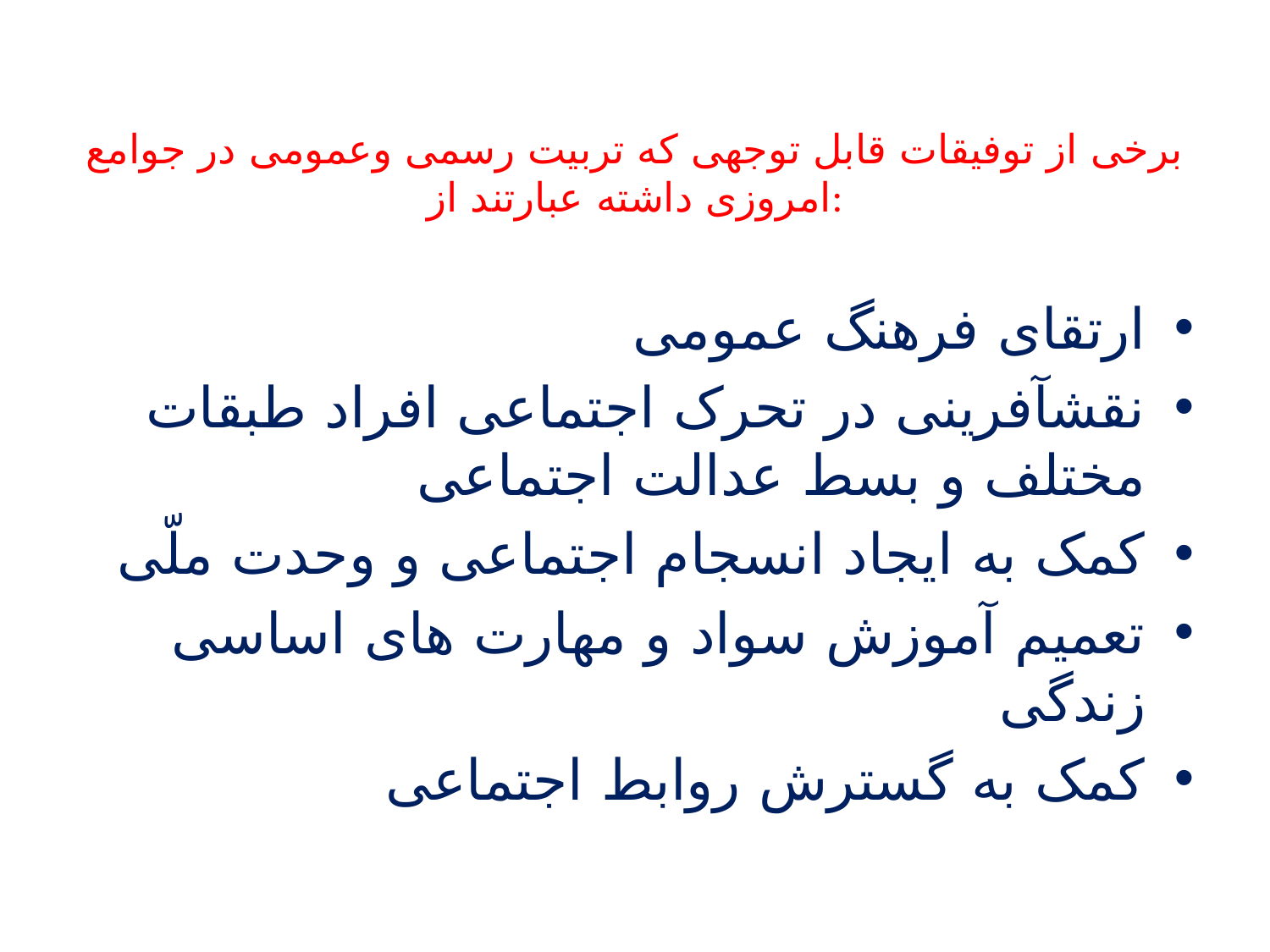

# برخی از توفیقات قابل توجهی که تربیت رسمی وعمومی در جوامع امروزی داشته عبارتند از:
ارتقای فرهنگ عمومی
نقش‏آفرینی در تحرک اجتماعی افراد طبقات مختلف و بسط عدالت اجتماعی
کمک به ایجاد انسجام اجتماعی و وحدت ملّی
تعمیم آموزش سواد و مهارت های اساسی زندگی
کمک به گسترش روابط اجتماعی